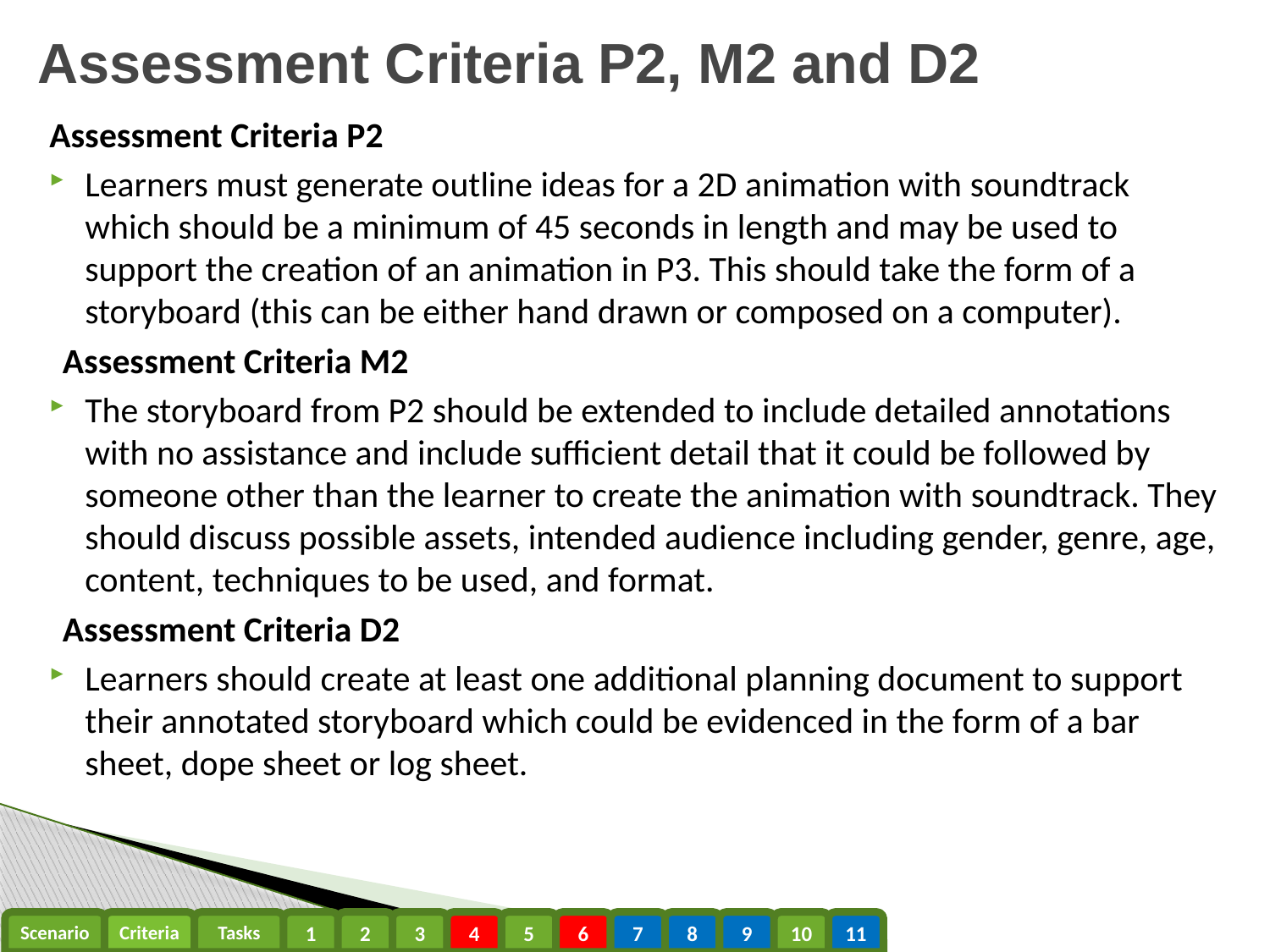

# Assessment Criteria P2, M2 and D2
Assessment Criteria P2
Learners must generate outline ideas for a 2D animation with soundtrack which should be a minimum of 45 seconds in length and may be used to support the creation of an animation in P3. This should take the form of a storyboard (this can be either hand drawn or composed on a computer).
Assessment Criteria M2
The storyboard from P2 should be extended to include detailed annotations with no assistance and include sufficient detail that it could be followed by someone other than the learner to create the animation with soundtrack. They should discuss possible assets, intended audience including gender, genre, age, content, techniques to be used, and format.
Assessment Criteria D2
Learners should create at least one additional planning document to support their annotated storyboard which could be evidenced in the form of a bar sheet, dope sheet or log sheet.